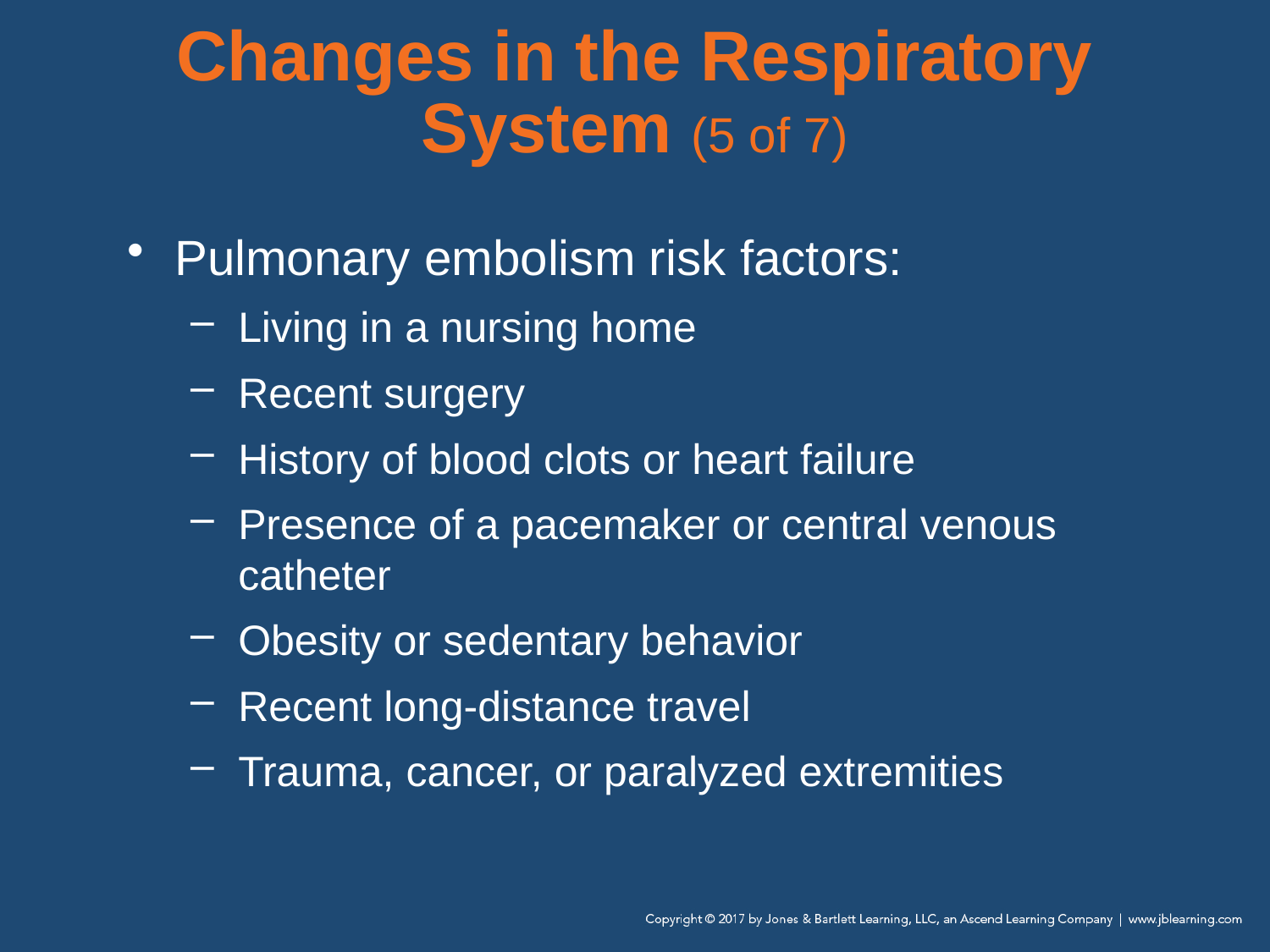

# Changes in the Respiratory System (5 of 7)
Pulmonary embolism risk factors:
Living in a nursing home
Recent surgery
History of blood clots or heart failure
Presence of a pacemaker or central venous catheter
Obesity or sedentary behavior
Recent long-distance travel
Trauma, cancer, or paralyzed extremities